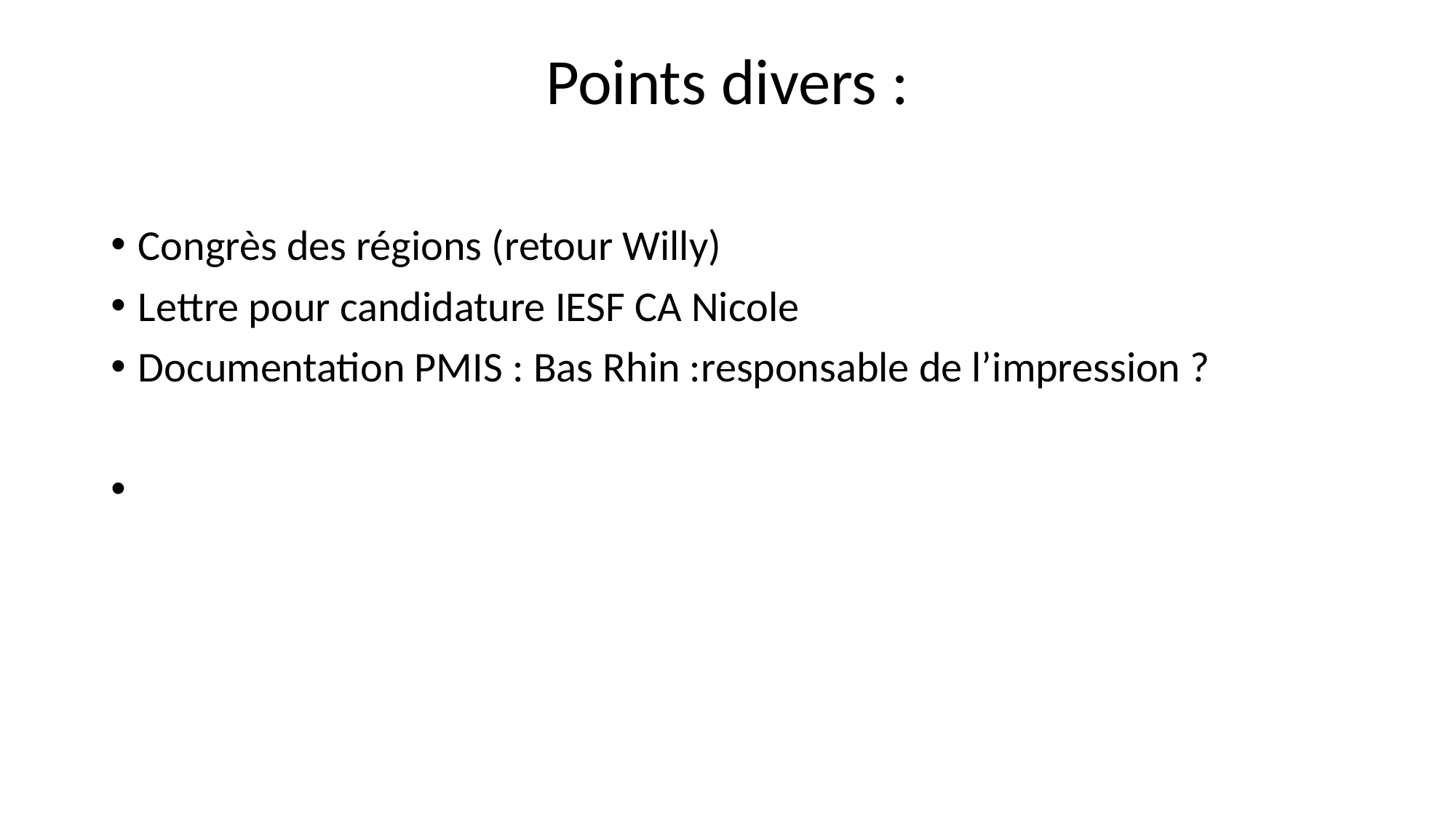

# Points divers :
Congrès des régions (retour Willy)
Lettre pour candidature IESF CA Nicole
Documentation PMIS : Bas Rhin :responsable de l’impression ?